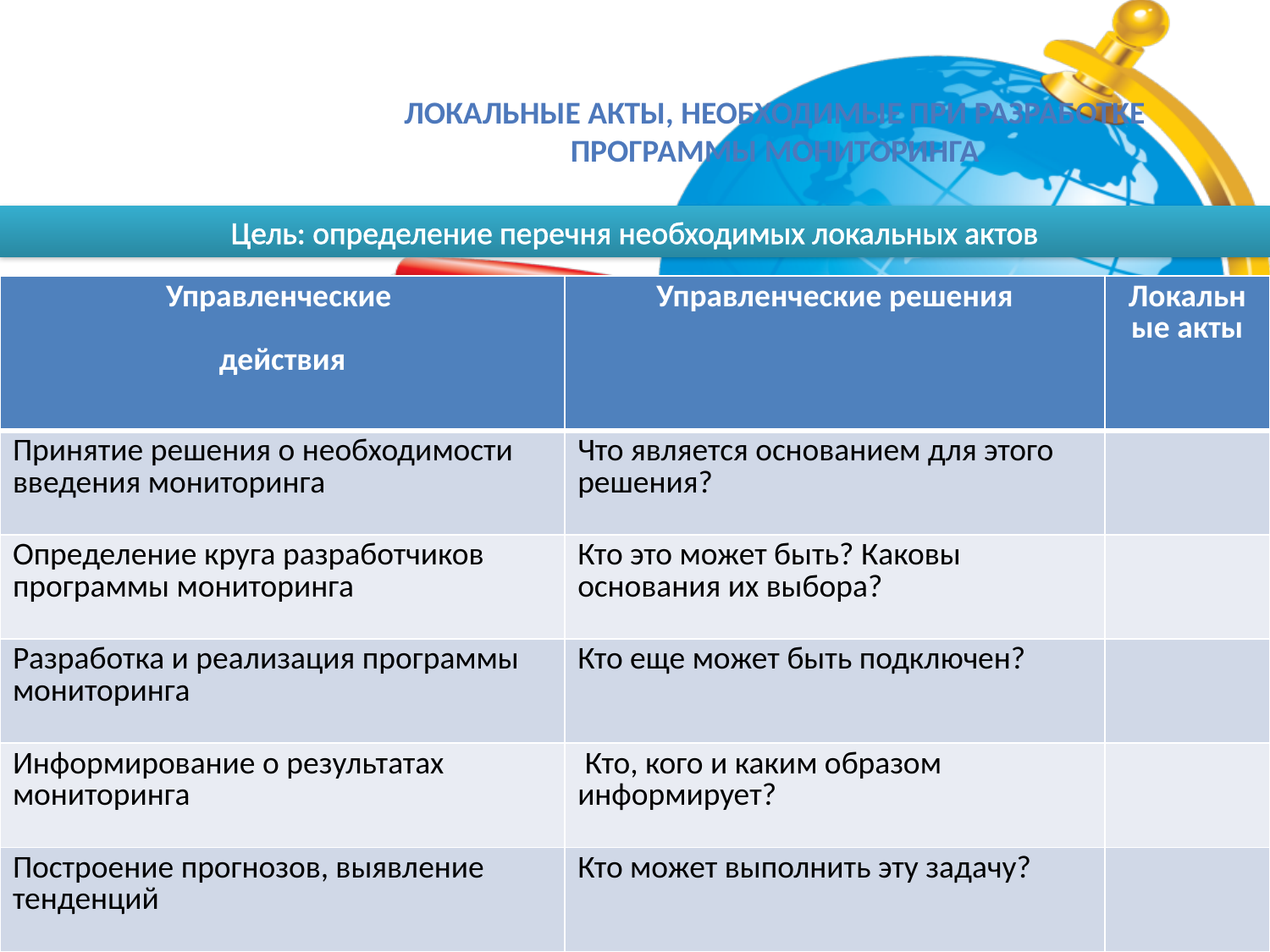

Локальные акты, необходимые при разработке программы мониторинга
Цель: определение перечня необходимых локальных актов
| Управленческие действия | Управленческие решения | Локальные акты |
| --- | --- | --- |
| Принятие решения о необходимости введения мониторинга | Что является основанием для этого решения? |  |
| Определение круга разработчиков программы мониторинга | Кто это может быть? Каковы основания их выбора? |  |
| Разработка и реализация программы мониторинга | Кто еще может быть подключен? |  |
| Информирование о результатах мониторинга | Кто, кого и каким образом информирует? |  |
| Построение прогнозов, выявление тенденций | Кто может выполнить эту задачу? |  |